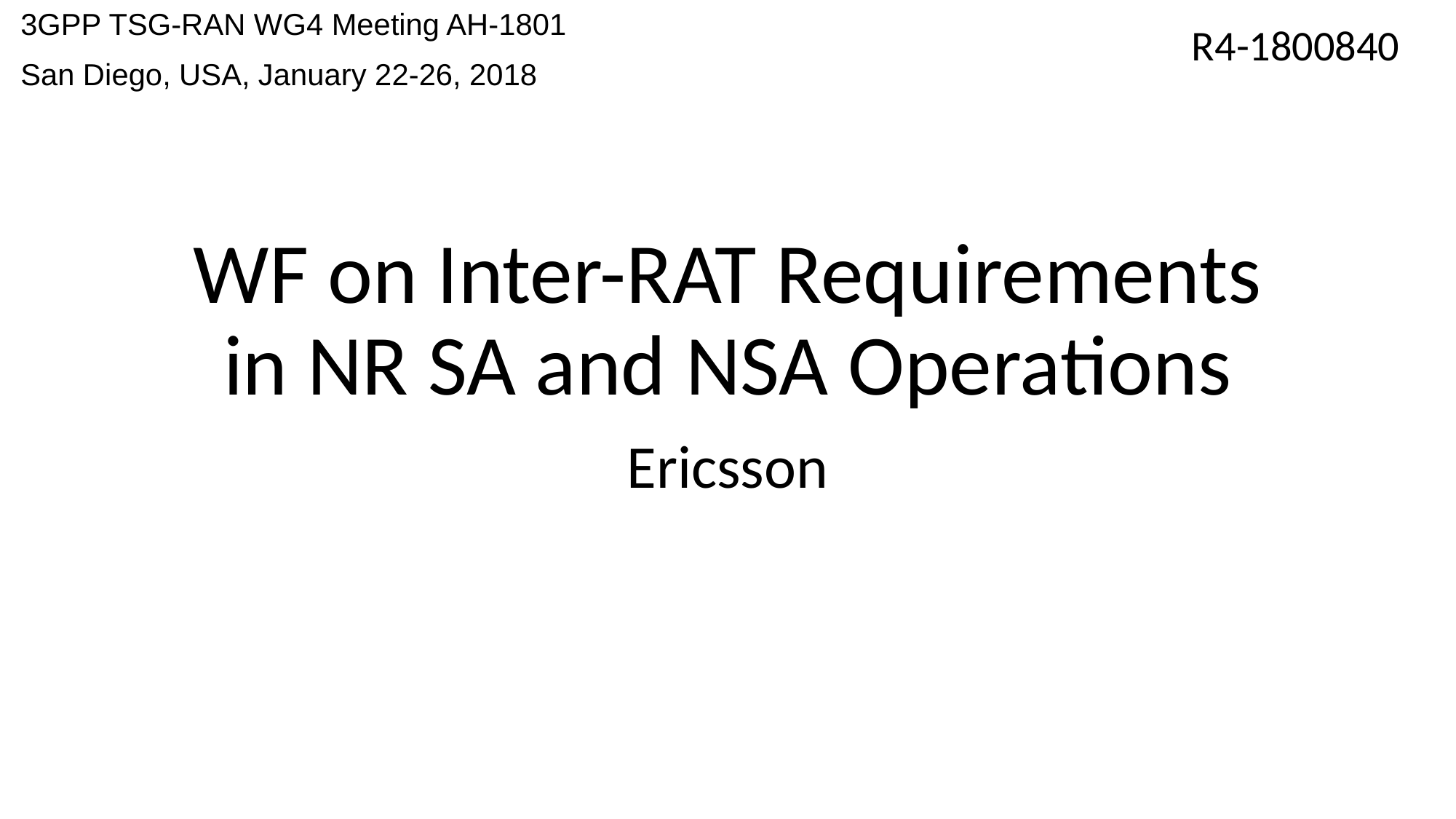

3GPP TSG-RAN WG4 Meeting AH-1801
San Diego, USA, January 22-26, 2018
R4-1800840
# WF on Inter-RAT Requirements in NR SA and NSA Operations
Ericsson